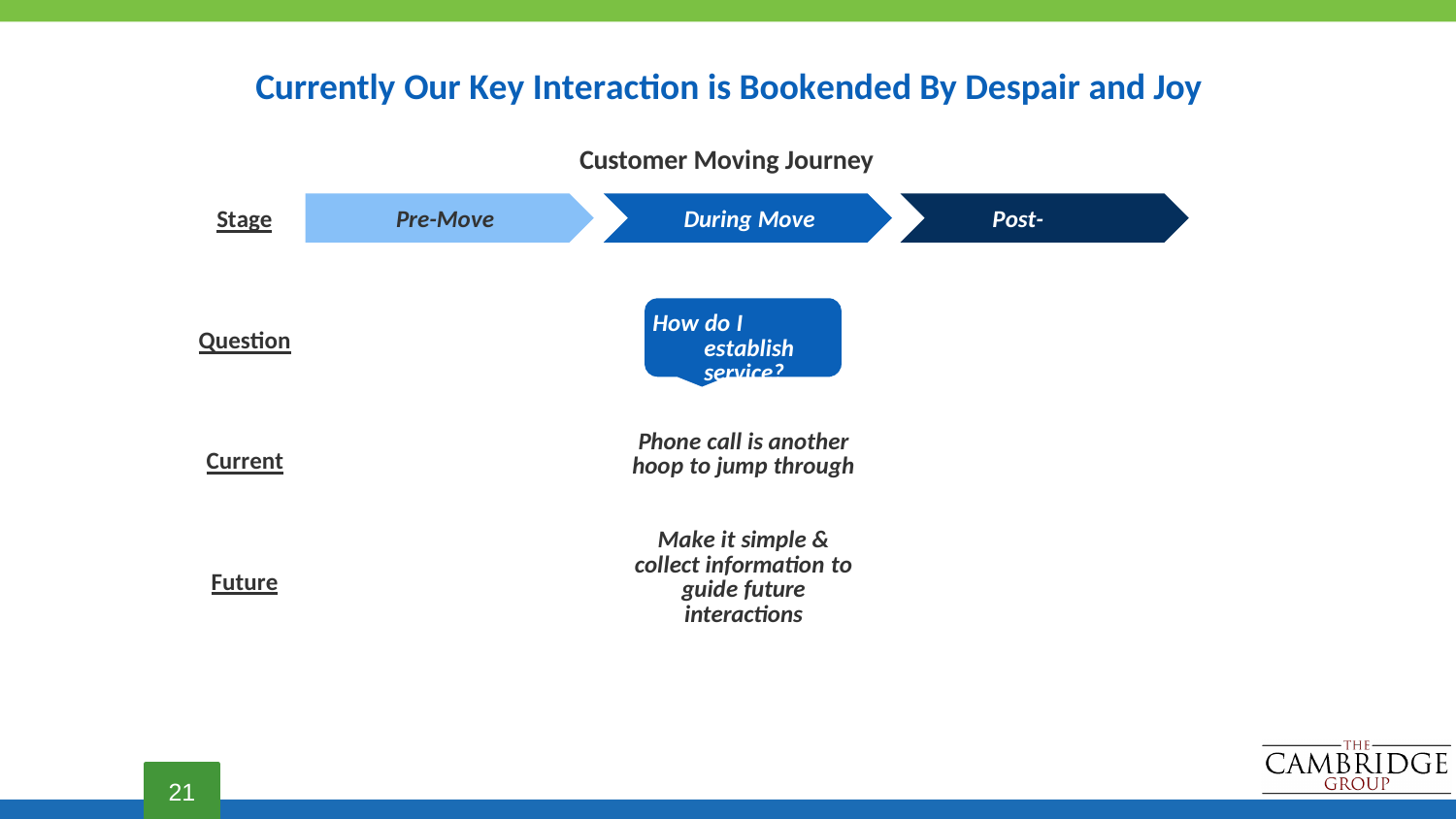

# Currently Our Key Interaction is Bookended By Despair and Joy
Customer Moving Journey

Stage	Pre-Move	During Move	Post-Move

How do I establish service?
Question
Phone call is another hoop to jump through
Current
Make it simple & collect information to guide future interactions
Future
21